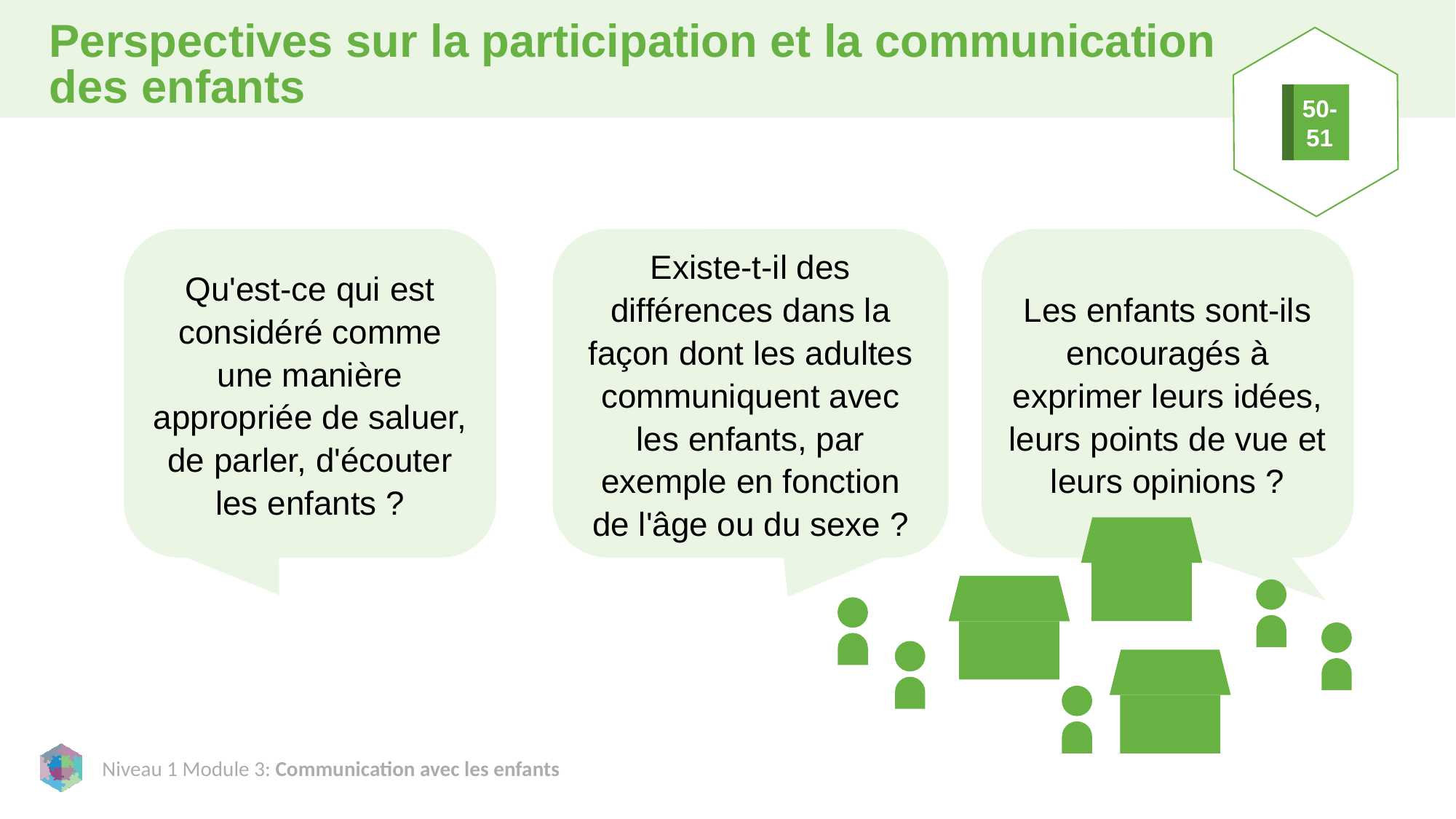

# Perspectives sur la participation et la communication des enfants

50-51

Qu'est-ce qui est considéré comme une manière appropriée de saluer, de parler, d'écouter les enfants ?
Existe-t-il des différences dans la façon dont les adultes communiquent avec les enfants, par exemple en fonction de l'âge ou du sexe ?
Les enfants sont-ils encouragés à exprimer leurs idées, leurs points de vue et leurs opinions ?